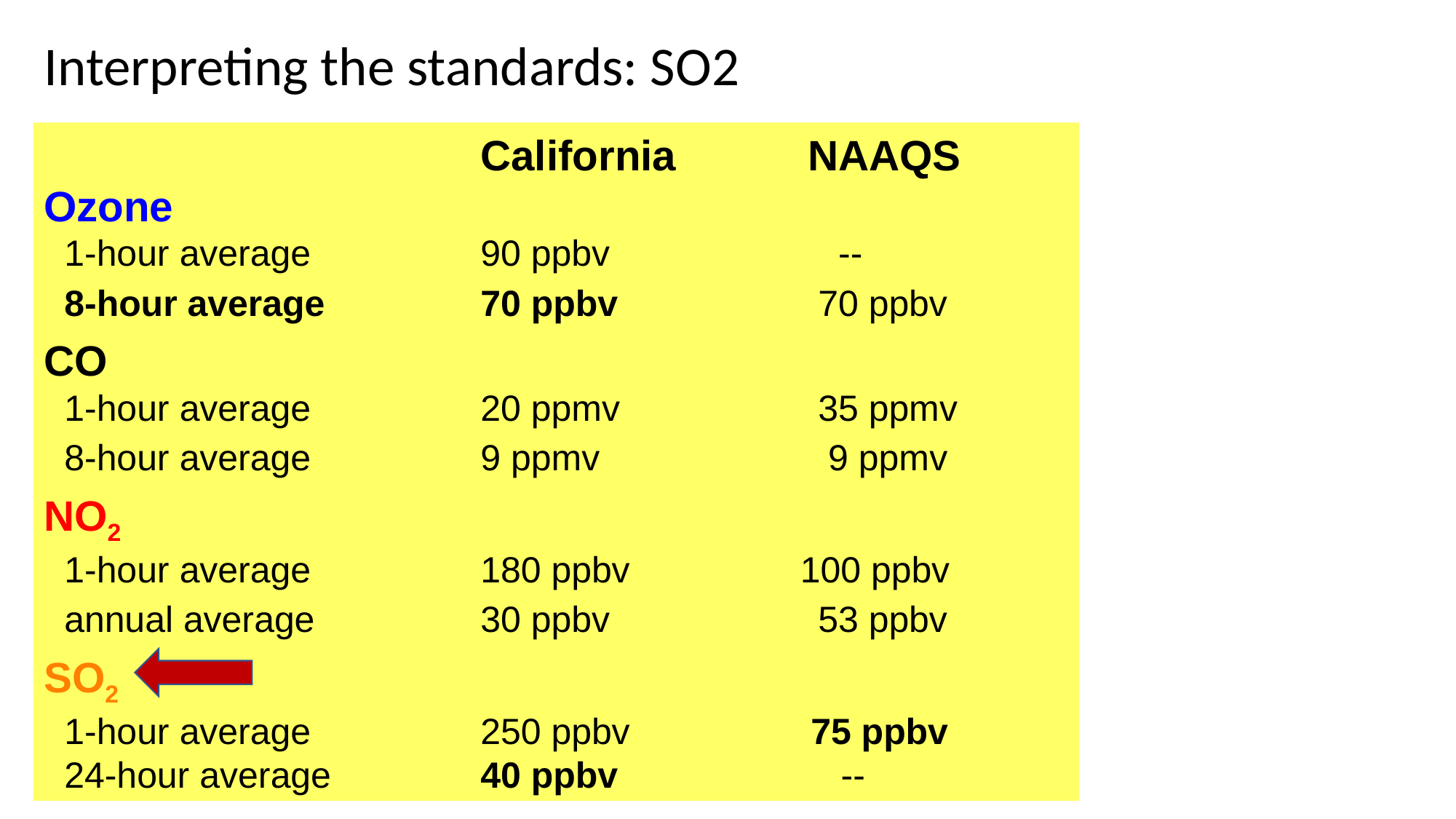

Interpreting the standards: SO2
			    	California	  	NAAQS
Ozone
  1-hour average		90 ppbv		   --
  8-hour average		70 ppbv 		 70 ppbv
CO
  1-hour average		20 ppmv		 35 ppmv
  8-hour average		9 ppmv              	  9 ppmv
NO2
  1-hour average		180 ppbv	          100 ppbv
  annual average		30 ppbv 		 53 ppbv
SO2
  1-hour average	     	250 ppbv	           75 ppbv
  24-hour average	  	40 ppbv	              --